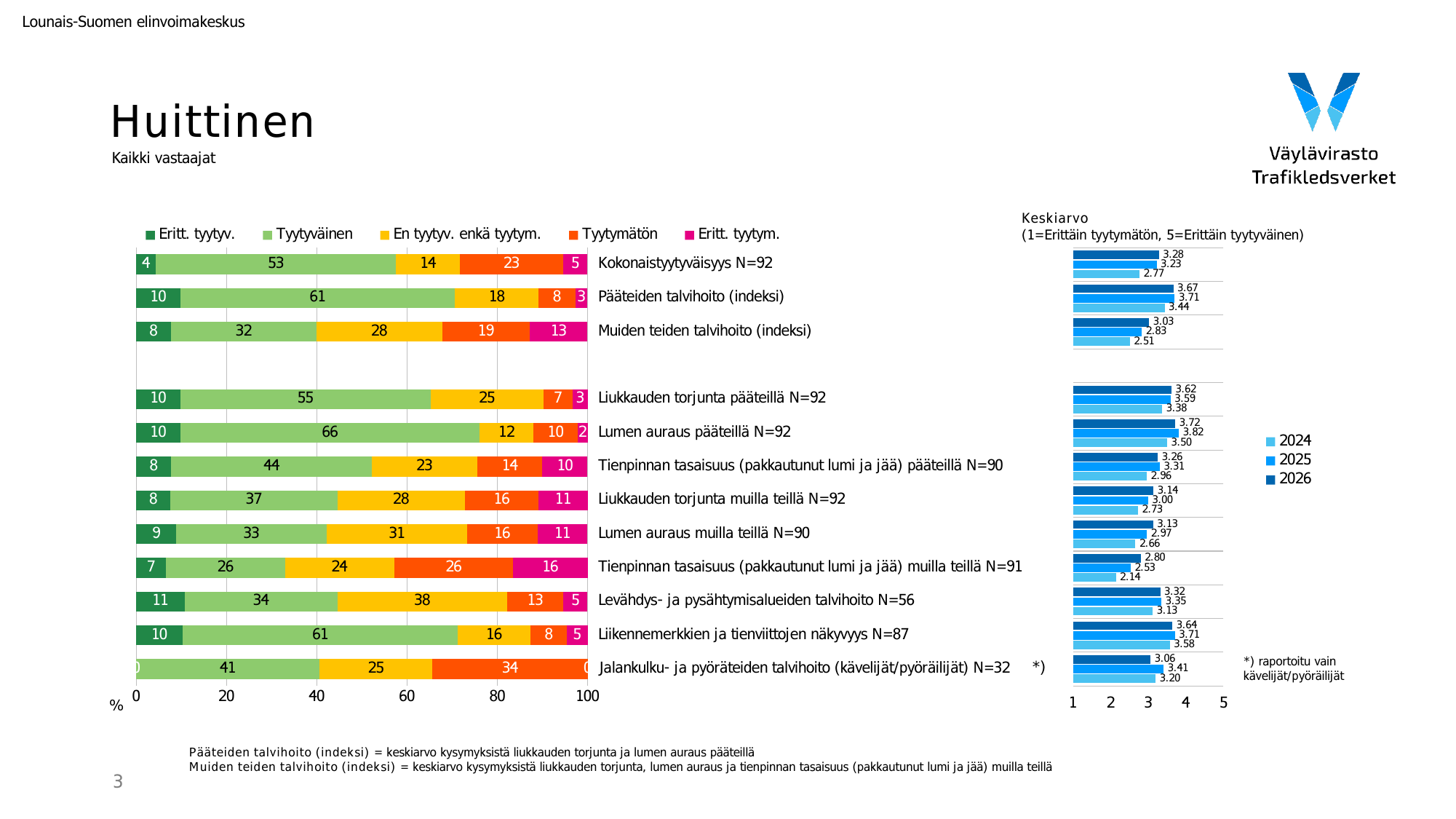

Lounais-Suomen elinvoimakeskus
# Huittinen
Kaikki vastaajat
Keskiarvo
(1=Erittäin tyytymätön, 5=Erittäin tyytyväinen)

### Chart

| Category | Eritt. tyytyv. | Tyytyväinen | En tyytyv. enkä tyytym. | Tyytymätön | Eritt. tyytym. |
|---|---|---|---|---|---|
| Kokonaistyytyväisyys N=92 | 4.3478260869565215 | 53.2608695652174 | 14.130434782608695 | 22.82608695652174 | 5.434782608695652 |
| Pääteiden talvihoito (indeksi) | 9.782608695652174 | 60.869565217391305 | 18.47826086956522 | 8.152173913043478 | 2.717391304347826 |
| Muiden teiden talvihoito (indeksi) | 7.6923076923076925 | 32.234432234432234 | 27.83882783882784 | 19.413919413919412 | 12.820512820512821 |
|  | None | None | None | None | None |
| Liukkauden torjunta pääteillä N=92 | 9.782608695652174 | 55.434782608695656 | 25.0 | 6.521739130434782 | 3.260869565217391 |
| Lumen auraus pääteillä N=92 | 9.782608695652174 | 66.30434782608695 | 11.956521739130435 | 9.782608695652174 | 2.1739130434782608 |
| Tienpinnan tasaisuus (pakkautunut lumi ja jää) pääteillä N=90 | 7.777777777777778 | 44.44444444444444 | 23.333333333333332 | 14.444444444444443 | 10.0 |
| Liukkauden torjunta muilla teillä N=92 | 7.608695652173914 | 36.95652173913043 | 28.26086956521739 | 16.304347826086957 | 10.869565217391305 |
| Lumen auraus muilla teillä N=90 | 8.88888888888889 | 33.33333333333333 | 31.11111111111111 | 15.555555555555555 | 11.11111111111111 |
| Tienpinnan tasaisuus (pakkautunut lumi ja jää) muilla teillä N=91 | 6.593406593406594 | 26.373626373626376 | 24.175824175824175 | 26.373626373626376 | 16.483516483516482 |
| Levähdys- ja pysähtymisalueiden talvihoito N=56 | 10.714285714285714 | 33.92857142857143 | 37.5 | 12.5 | 5.357142857142857 |
| Liikennemerkkien ja tienviittojen näkyvyys N=87 | 10.344827586206897 | 60.91954022988506 | 16.091954022988507 | 8.045977011494253 | 4.597701149425287 |
| Jalankulku- ja pyöräteiden talvihoito (kävelijät/pyöräilijät) N=32 | 0.0 | 40.625 | 25.0 | 34.375 | 0.0 |

### Chart

| Category | 2026 | 2025 | 2024 |
|---|---|---|---|
*) raportoitu vain
kävelijät/pyöräilijät
*)
%
Pääteiden talvihoito (indeksi) = keskiarvo kysymyksistä liukkauden torjunta ja lumen auraus pääteillä
Muiden teiden talvihoito (indeksi) = keskiarvo kysymyksistä liukkauden torjunta, lumen auraus ja tienpinnan tasaisuus (pakkautunut lumi ja jää) muilla teillä

3